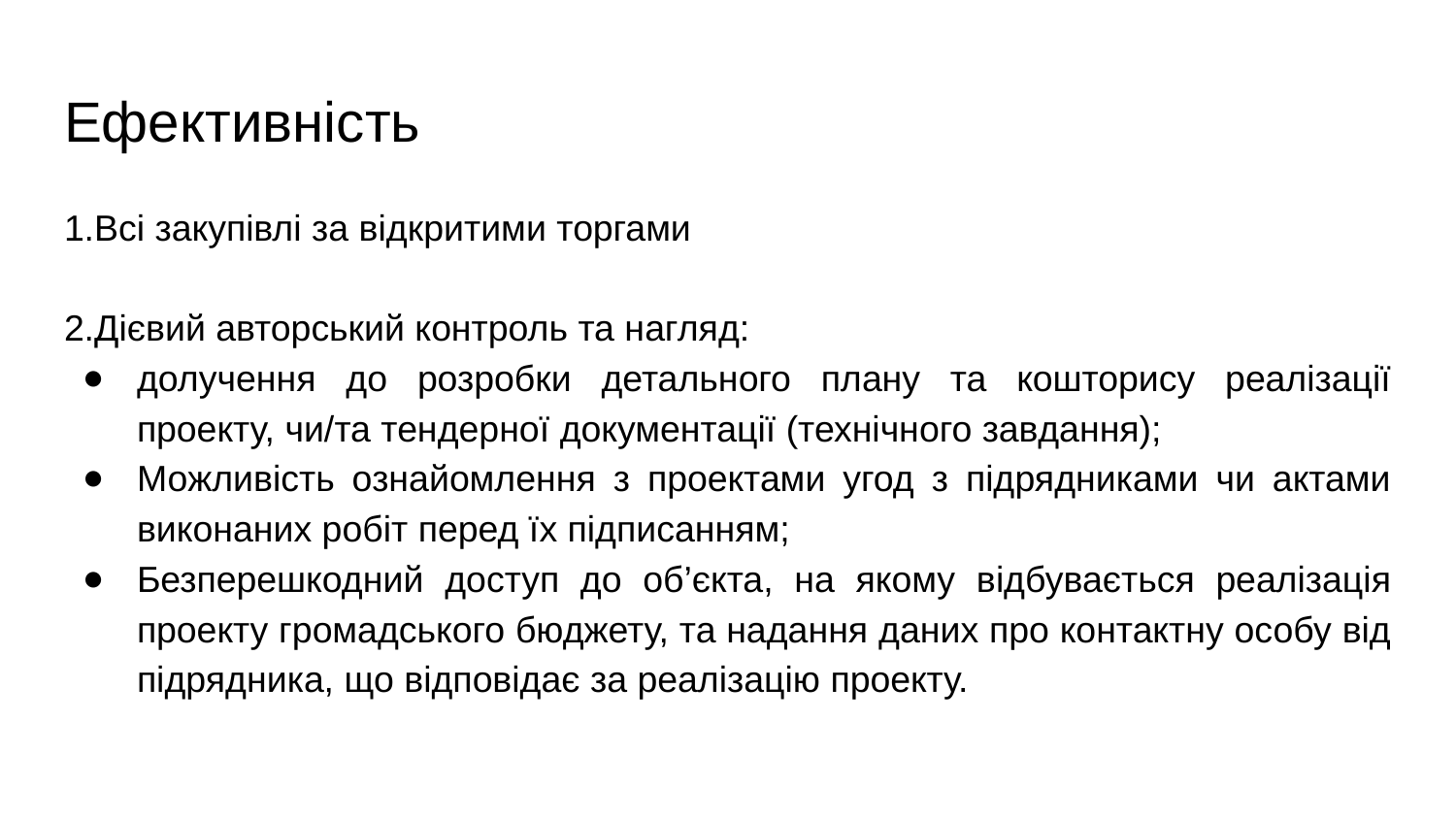

# Ефективність
1.Всі закупівлі за відкритими торгами

2.Дієвий авторський контроль та нагляд:
долучення до розробки детального плану та кошторису реалізації проекту, чи/та тендерної документації (технічного завдання);
Можливість ознайомлення з проектами угод з підрядниками чи актами виконаних робіт перед їх підписанням;
Безперешкодний доступ до об’єкта, на якому відбувається реалізація проекту громадського бюджету, та надання даних про контактну особу від підрядника, що відповідає за реалізацію проекту.